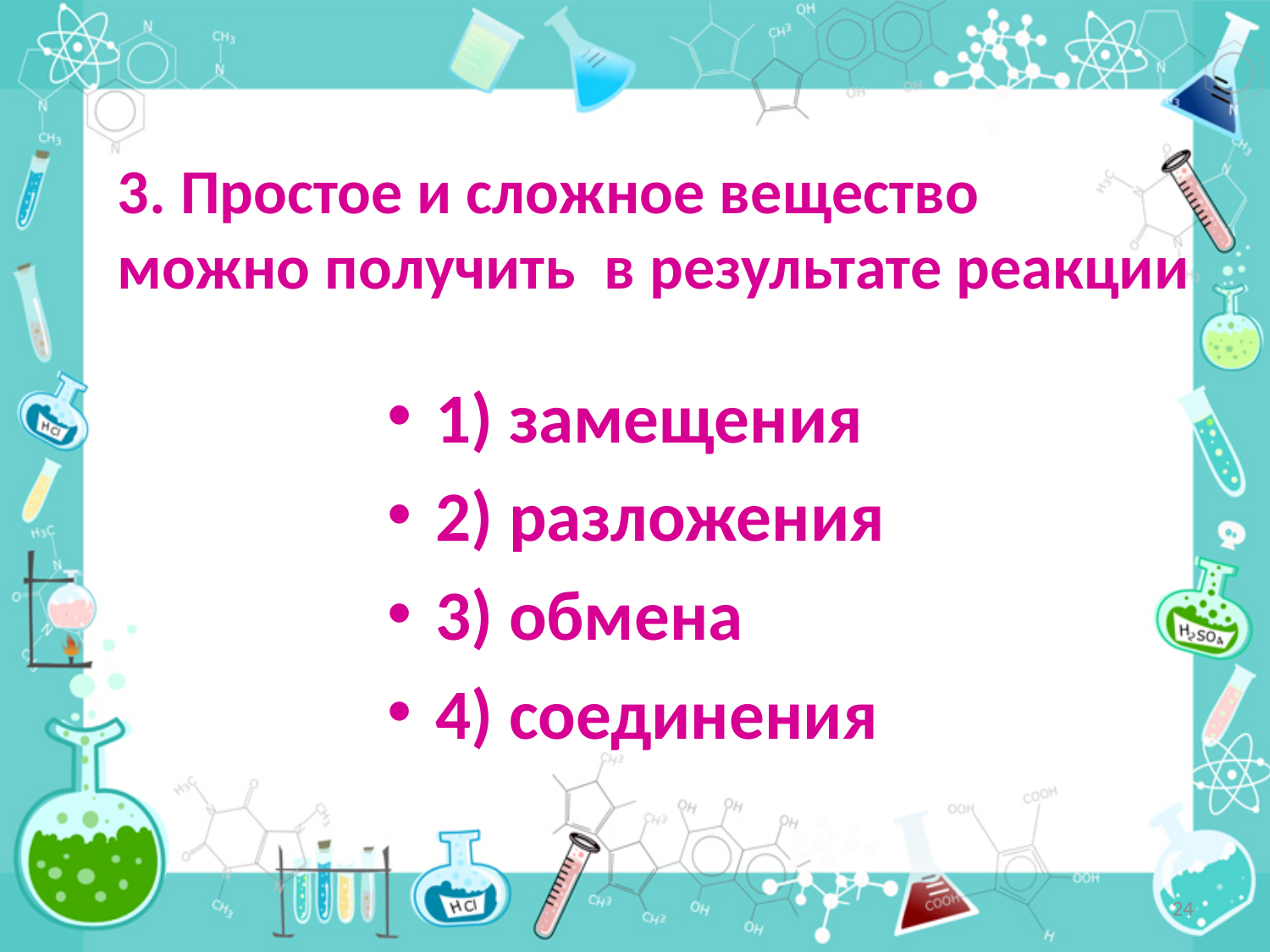

# 3. Простое и сложное вещество    можно получить  в результате реакции
1) замещения
2) разложения
3) обмена
4) соединения
24